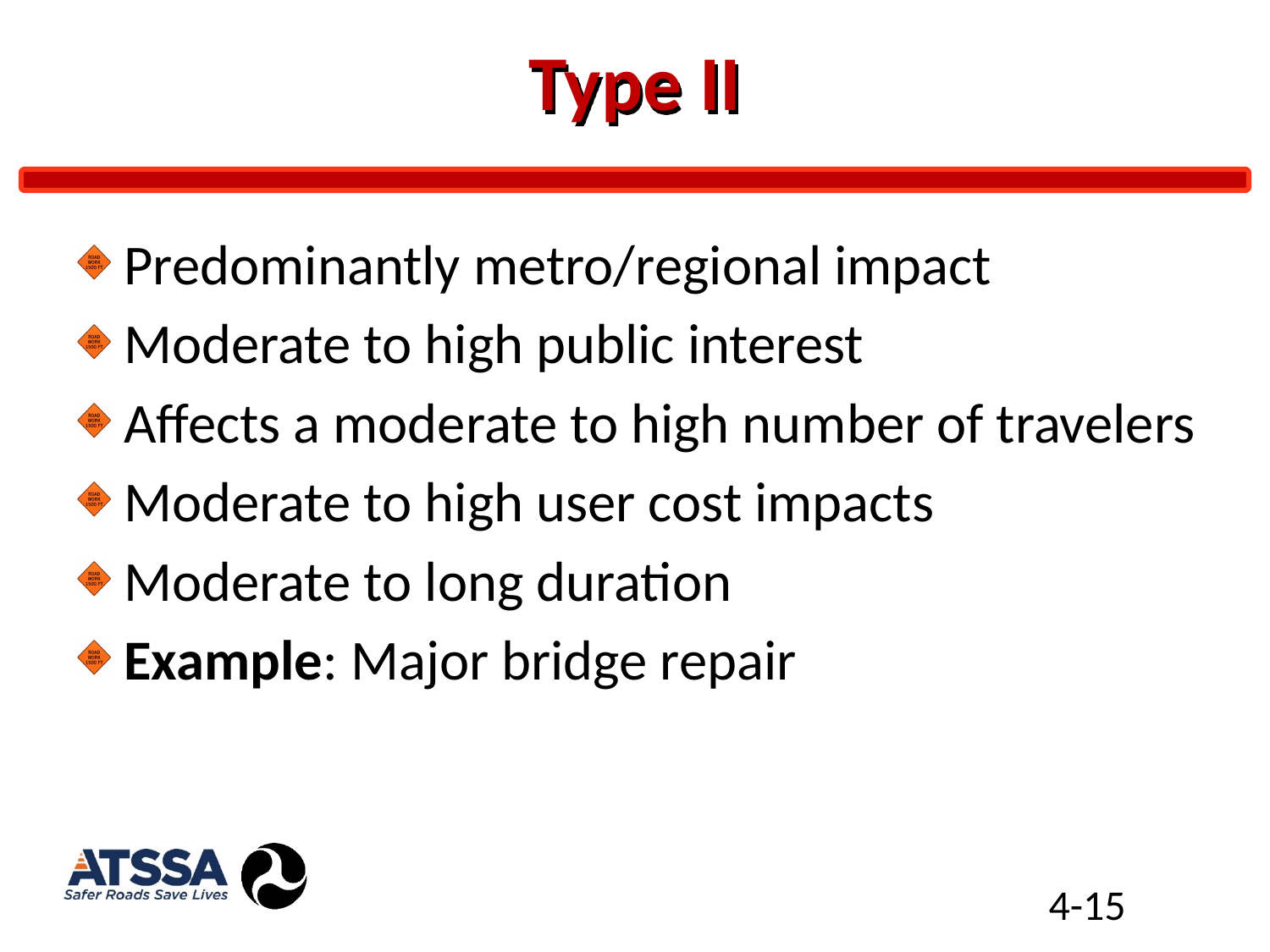

# Type II
Predominantly metro/regional impact
Moderate to high public interest
Affects a moderate to high number of travelers
Moderate to high user cost impacts
Moderate to long duration
Example: Major bridge repair